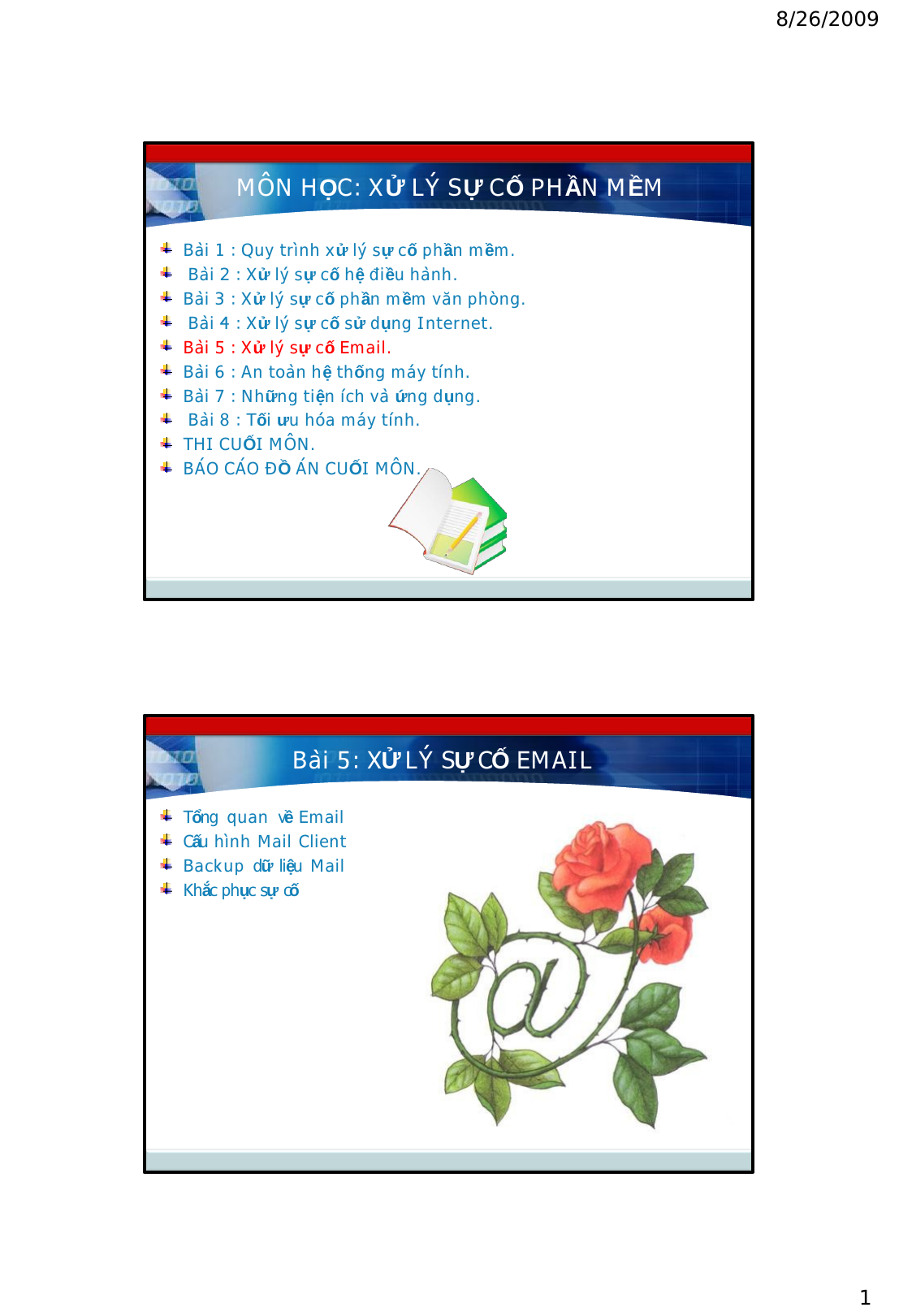

8/26/2009

MÔN HỌC: XỬ LÝ SỰ CỐ PHẦN MỀM

Bài 1 : Quy trình xử lý sự cố phần mềm.  Bài 2 : Xử lý sự cố hệ điều hành.
Bài 3 : Xử lý sự cố phần mềm văn phòng.  Bài 4 : Xử lý sự cố sử dụng Internet.
Bài 5 : Xử lý sự cố Email.
Bài 6 : An toàn hệ thống máy tính.  Bài 7 : Những tiện ích và ứng dụng.  Bài 8 : Tối ưu hóa máy tính.
THI CUỐI MÔN.
BÁO CÁO ĐỒ ÁN CUỐI MÔN.

Bài 5: XỬ LÝ SỰ CỐ EMAIL

Tổng quan về Email  Cấu hình Mail Client  Backup dữ liệu Mail  Khắc phục sự cố

1